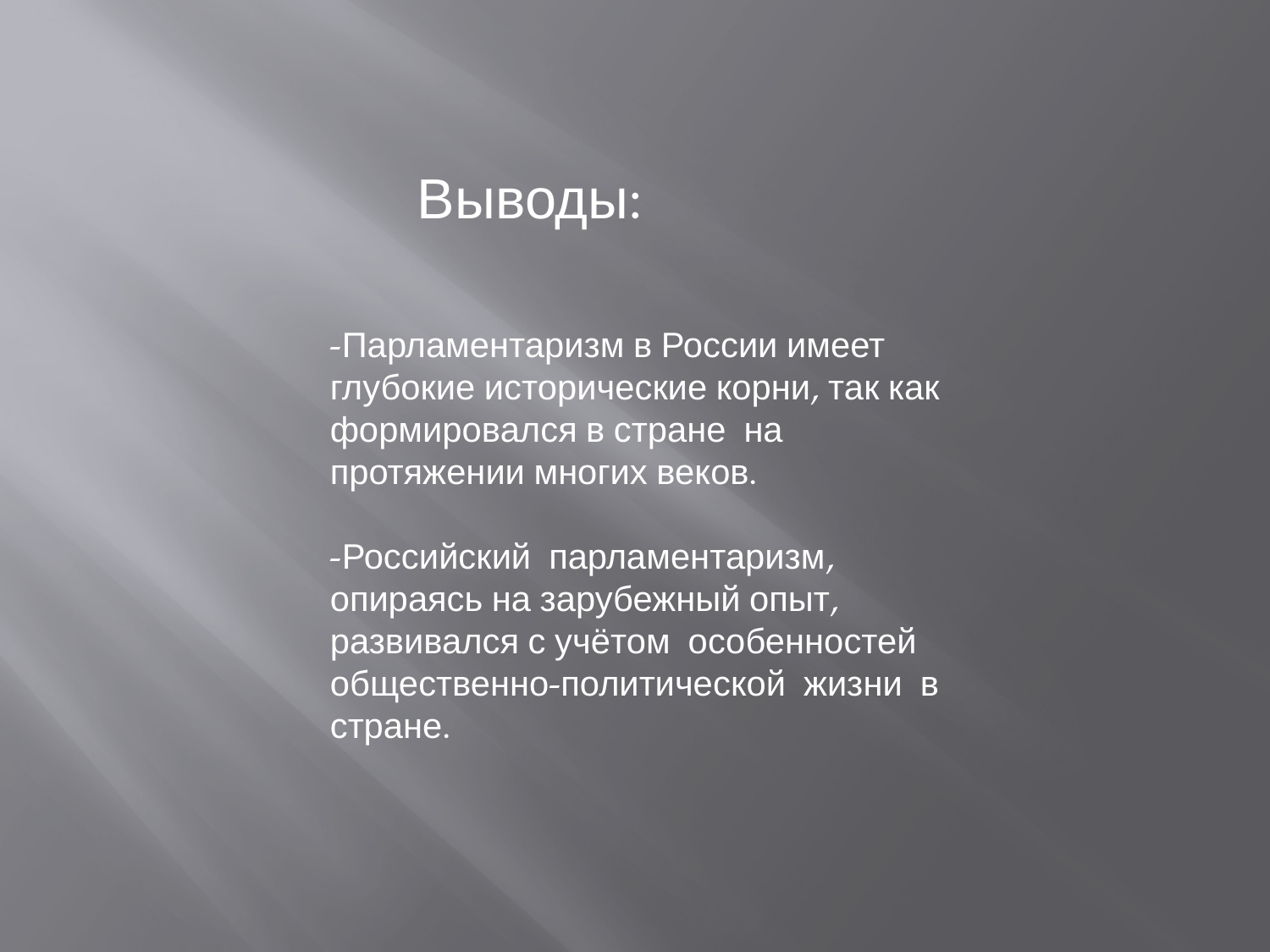

Выводы:
-Парламентаризм в России имеет глубокие исторические корни, так как формировался в стране  на протяжении многих веков.

-Российский  парламентаризм, опираясь на зарубежный опыт,  развивался с учётом  особенностей   общественно-политической  жизни  в стране.